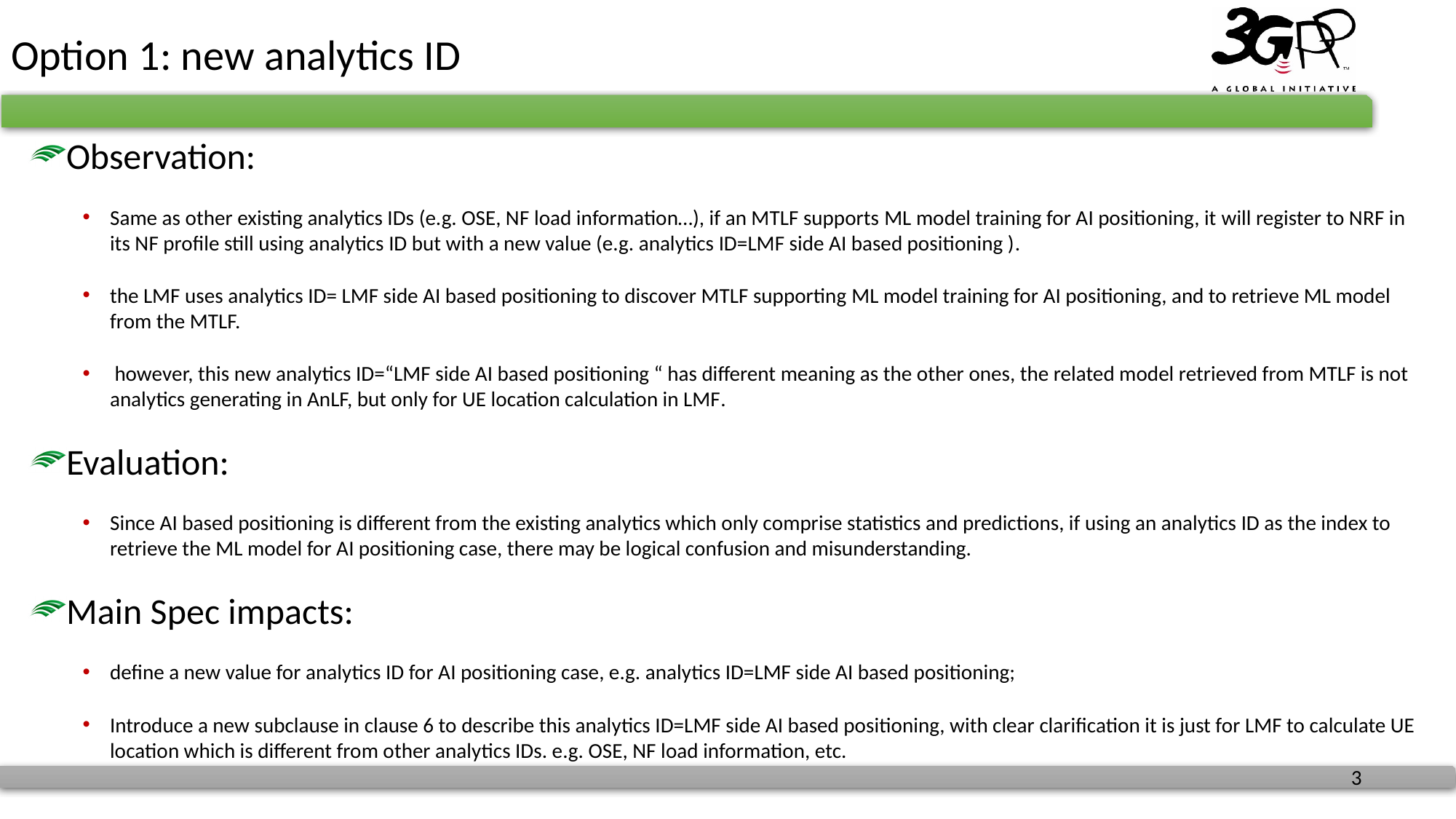

# Option 1: new analytics ID
Observation:
Same as other existing analytics IDs (e.g. OSE, NF load information…), if an MTLF supports ML model training for AI positioning, it will register to NRF in its NF profile still using analytics ID but with a new value (e.g. analytics ID=LMF side AI based positioning ).
the LMF uses analytics ID= LMF side AI based positioning to discover MTLF supporting ML model training for AI positioning, and to retrieve ML model from the MTLF.
 however, this new analytics ID=“LMF side AI based positioning “ has different meaning as the other ones, the related model retrieved from MTLF is not analytics generating in AnLF, but only for UE location calculation in LMF.
Evaluation:
Since AI based positioning is different from the existing analytics which only comprise statistics and predictions, if using an analytics ID as the index to retrieve the ML model for AI positioning case, there may be logical confusion and misunderstanding.
Main Spec impacts:
define a new value for analytics ID for AI positioning case, e.g. analytics ID=LMF side AI based positioning;
Introduce a new subclause in clause 6 to describe this analytics ID=LMF side AI based positioning, with clear clarification it is just for LMF to calculate UE location which is different from other analytics IDs. e.g. OSE, NF load information, etc.